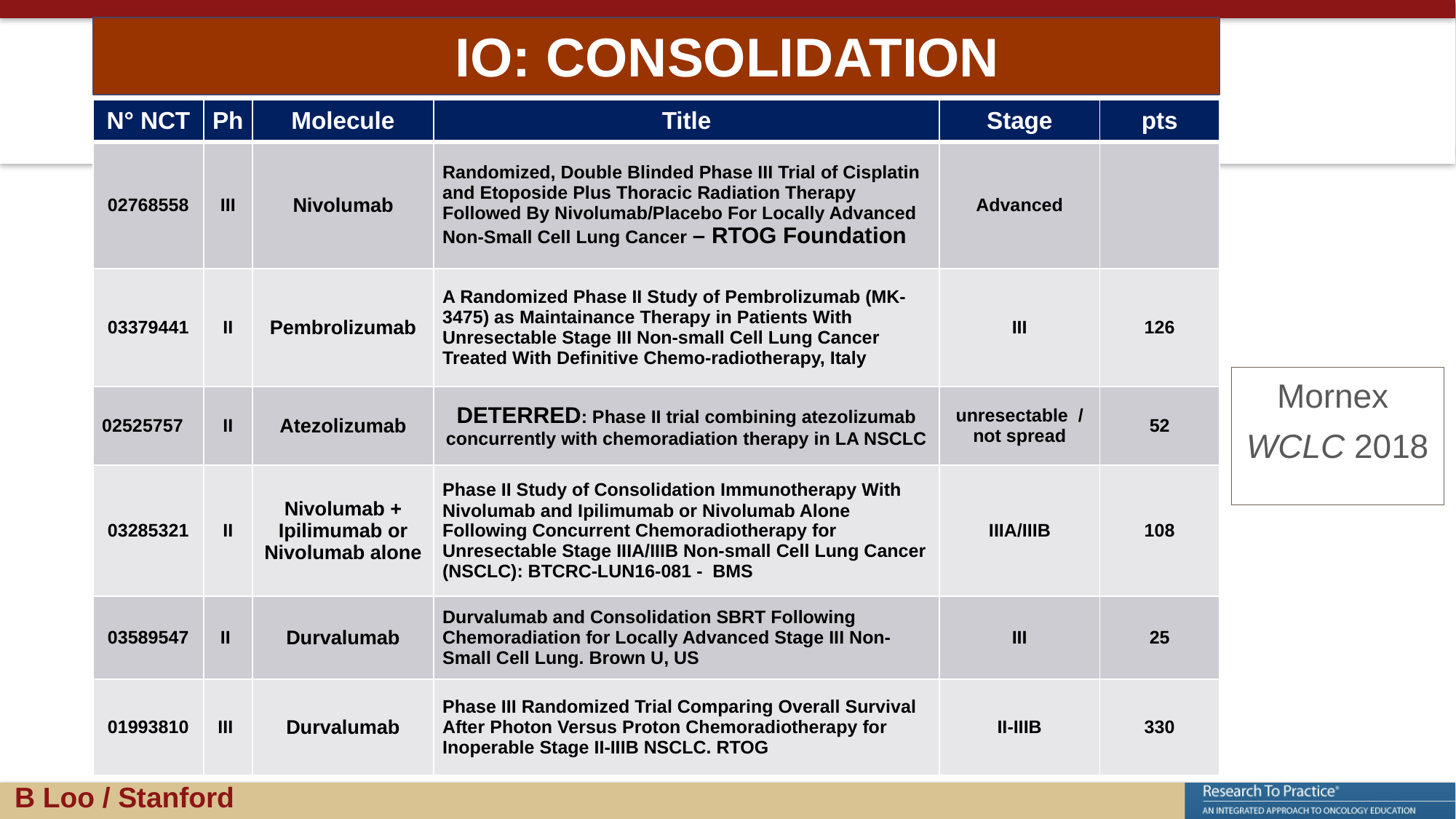

IO: CONSOLIDATION

| N° NCT | Ph | Molecule | Title | Stage | pts |
| --- | --- | --- | --- | --- | --- |
| 02768558 | III | Nivolumab | Randomized, Double Blinded Phase III Trial of Cisplatin and Etoposide Plus Thoracic Radiation Therapy Followed By Nivolumab/Placebo For Locally Advanced Non-Small Cell Lung Cancer – RTOG Foundation | Advanced |  |
| 03379441 | II | Pembrolizumab | A Randomized Phase II Study of Pembrolizumab (MK-3475) as Maintainance Therapy in Patients With Unresectable Stage III Non-small Cell Lung Cancer Treated With Definitive Chemo-radiotherapy, Italy | III | 126 |
| 02525757 | II | Atezolizumab | DETERRED: Phase II trial combining atezolizumab concurrently with chemoradiation therapy in LA NSCLC | unresectable / not spread | 52 |
| 03285321 | II | Nivolumab + Ipilimumab or Nivolumab alone | Phase II Study of Consolidation Immunotherapy With Nivolumab and Ipilimumab or Nivolumab Alone Following Concurrent Chemoradiotherapy for Unresectable Stage IIIA/IIIB Non-small Cell Lung Cancer (NSCLC): BTCRC-LUN16-081 - BMS | IIIA/IIIB | 108 |
| 03589547 | II | Durvalumab | Durvalumab and Consolidation SBRT Following Chemoradiation for Locally Advanced Stage III Non-Small Cell Lung. Brown U, US | III | 25 |
| 01993810 | III | Durvalumab | Phase III Randomized Trial Comparing Overall Survival After Photon Versus Proton Chemoradiotherapy for Inoperable Stage II-IIIB NSCLC. RTOG | II-IIIB | 330 |
Mornex
WCLC 2018
B Loo / Stanford